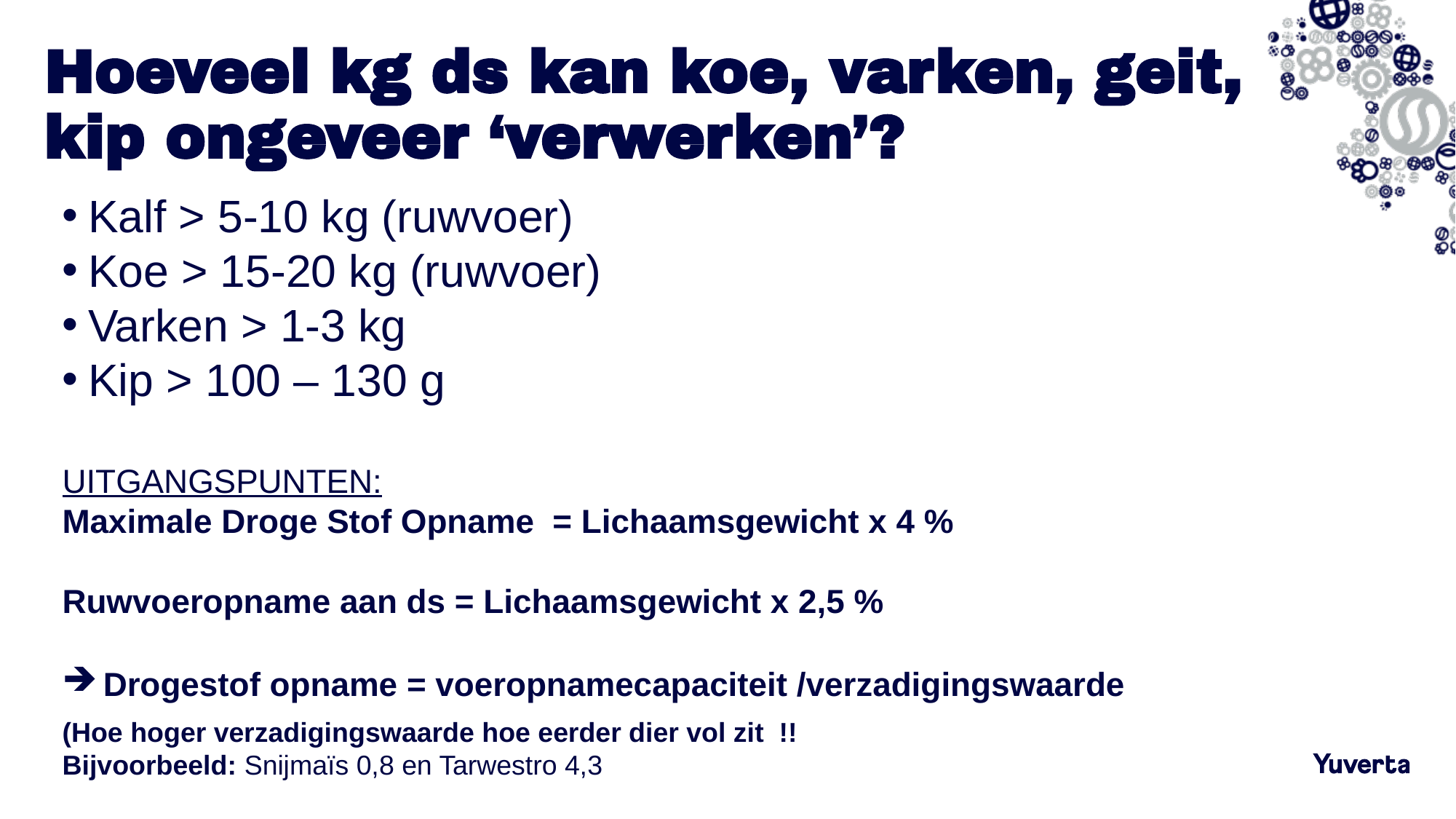

# Hoeveel kg ds kan koe, varken, geit, kip ongeveer ‘verwerken’?
Kalf > 5-10 kg (ruwvoer)
Koe > 15-20 kg (ruwvoer)
Varken > 1-3 kg
Kip > 100 – 130 g

UITGANGSPUNTEN:
Maximale Droge Stof Opname  = Lichaamsgewicht x 4 %

Ruwvoeropname aan ds = Lichaamsgewicht x 2,5 %

Drogestof opname = voeropnamecapaciteit /verzadigingswaarde
(Hoe hoger verzadigingswaarde hoe eerder dier vol zit  !!
Bijvoorbeeld: Snijmaïs 0,8 en Tarwestro 4,3